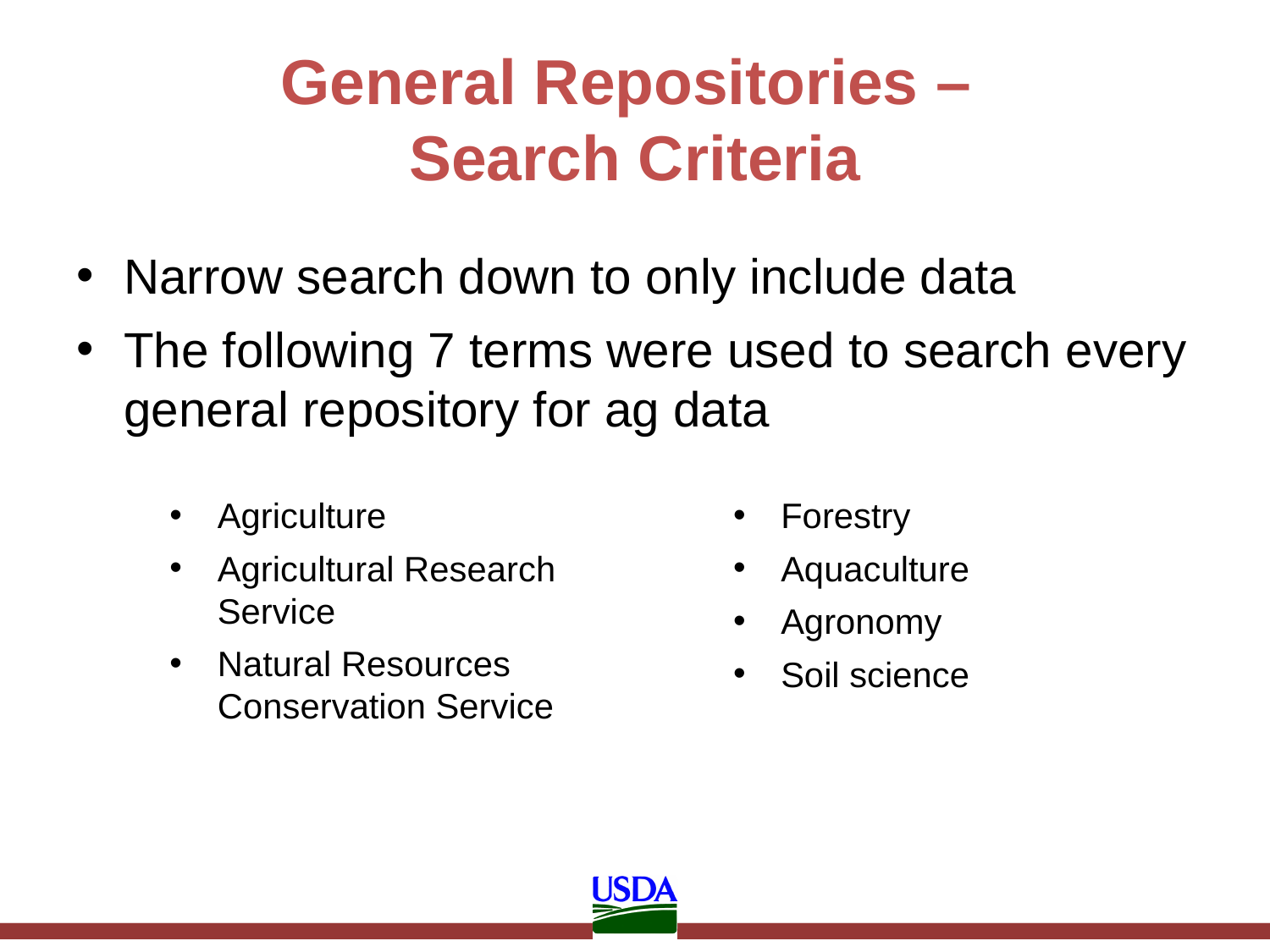

# General Repositories – Search Criteria
Narrow search down to only include data
The following 7 terms were used to search every general repository for ag data
Agriculture
Agricultural Research Service
Natural Resources Conservation Service

Forestry
Aquaculture
Agronomy
Soil science